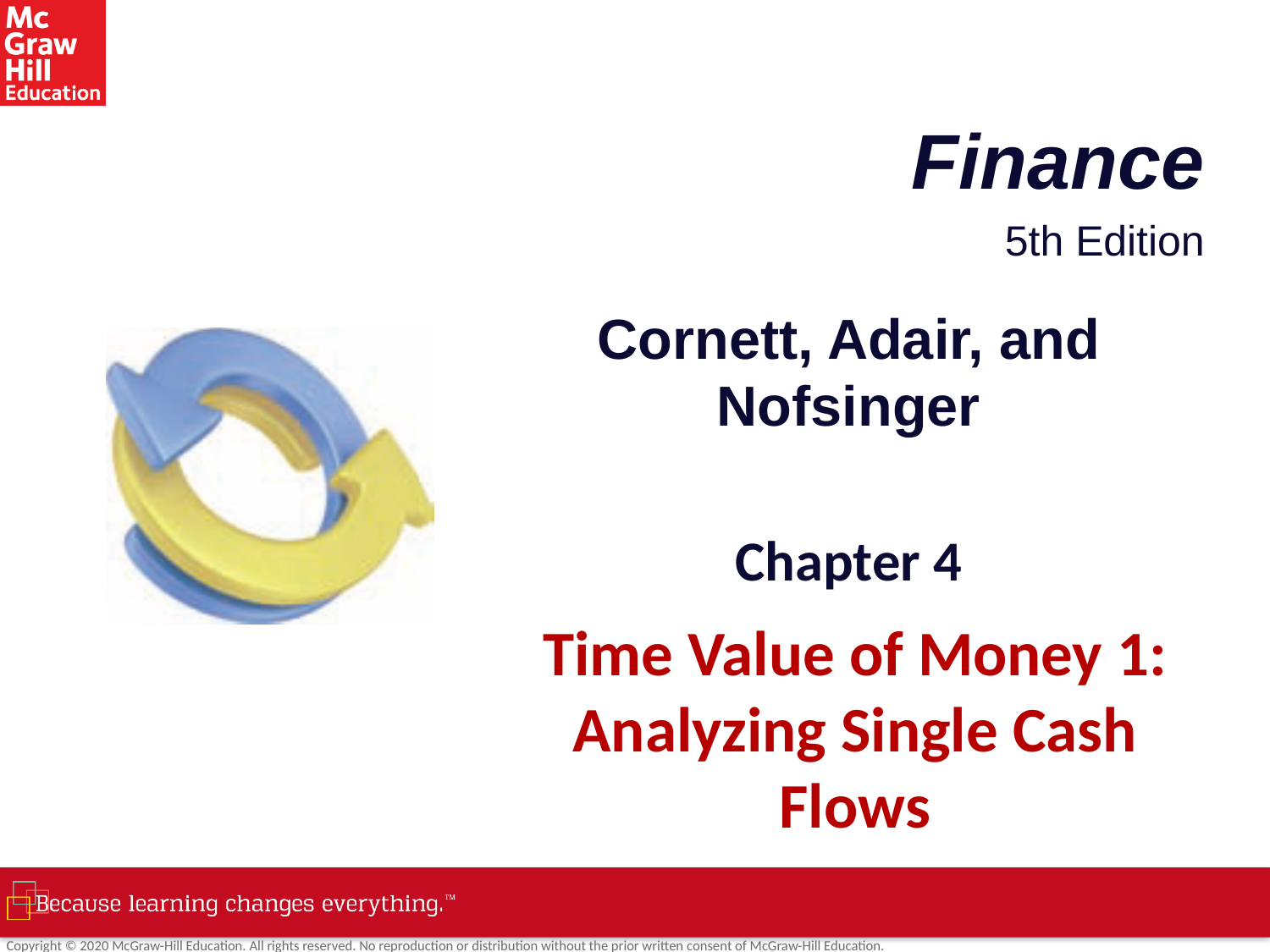

# Finance
5th Edition
Cornett, Adair, and Nofsinger
Chapter 4
Time Value of Money 1: Analyzing Single Cash Flows
Copyright © 2020 McGraw-Hill Education. All rights reserved. No reproduction or distribution without the prior written consent of McGraw-Hill Education.